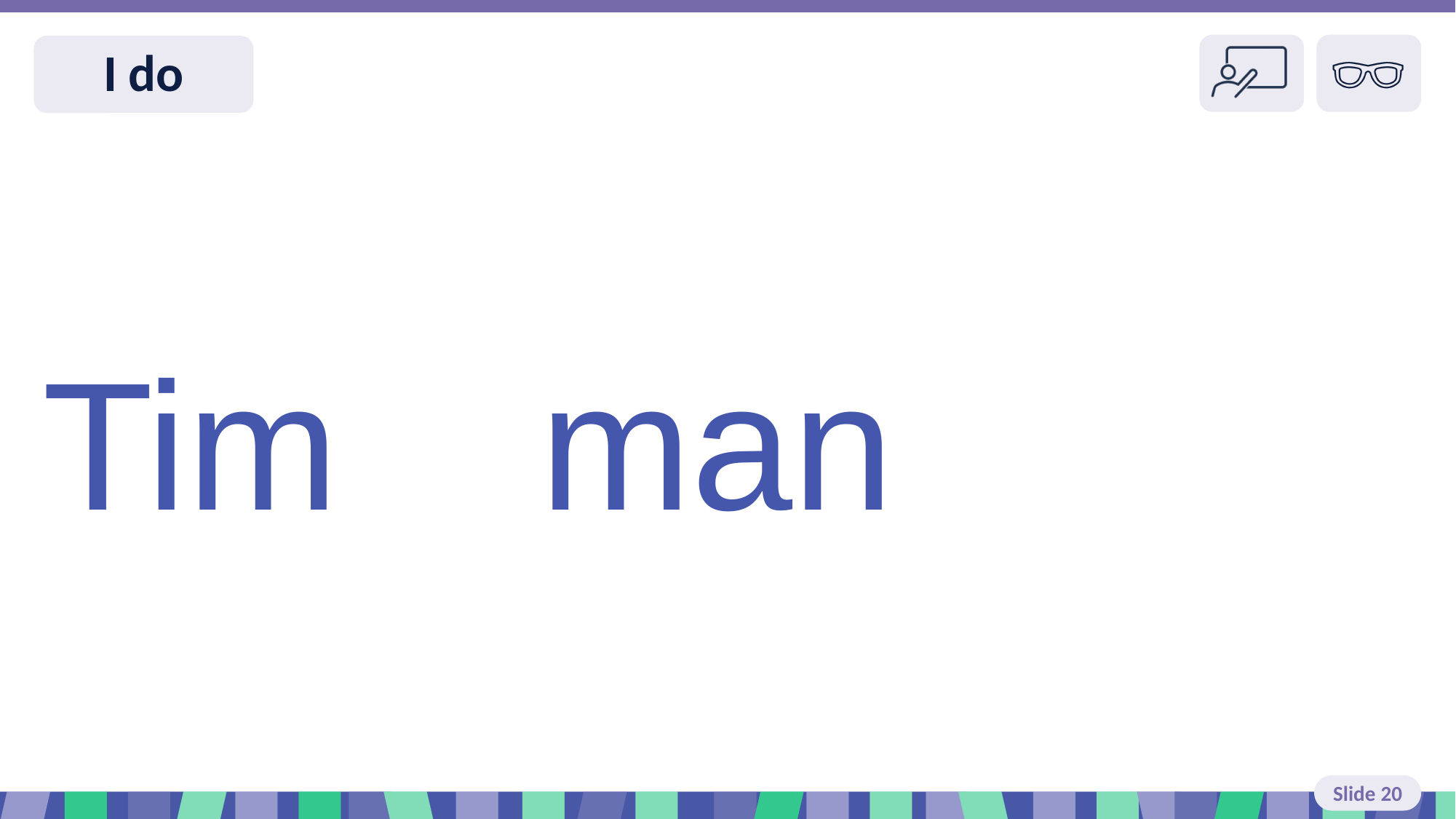

Slide 20 I do read
Tim    man